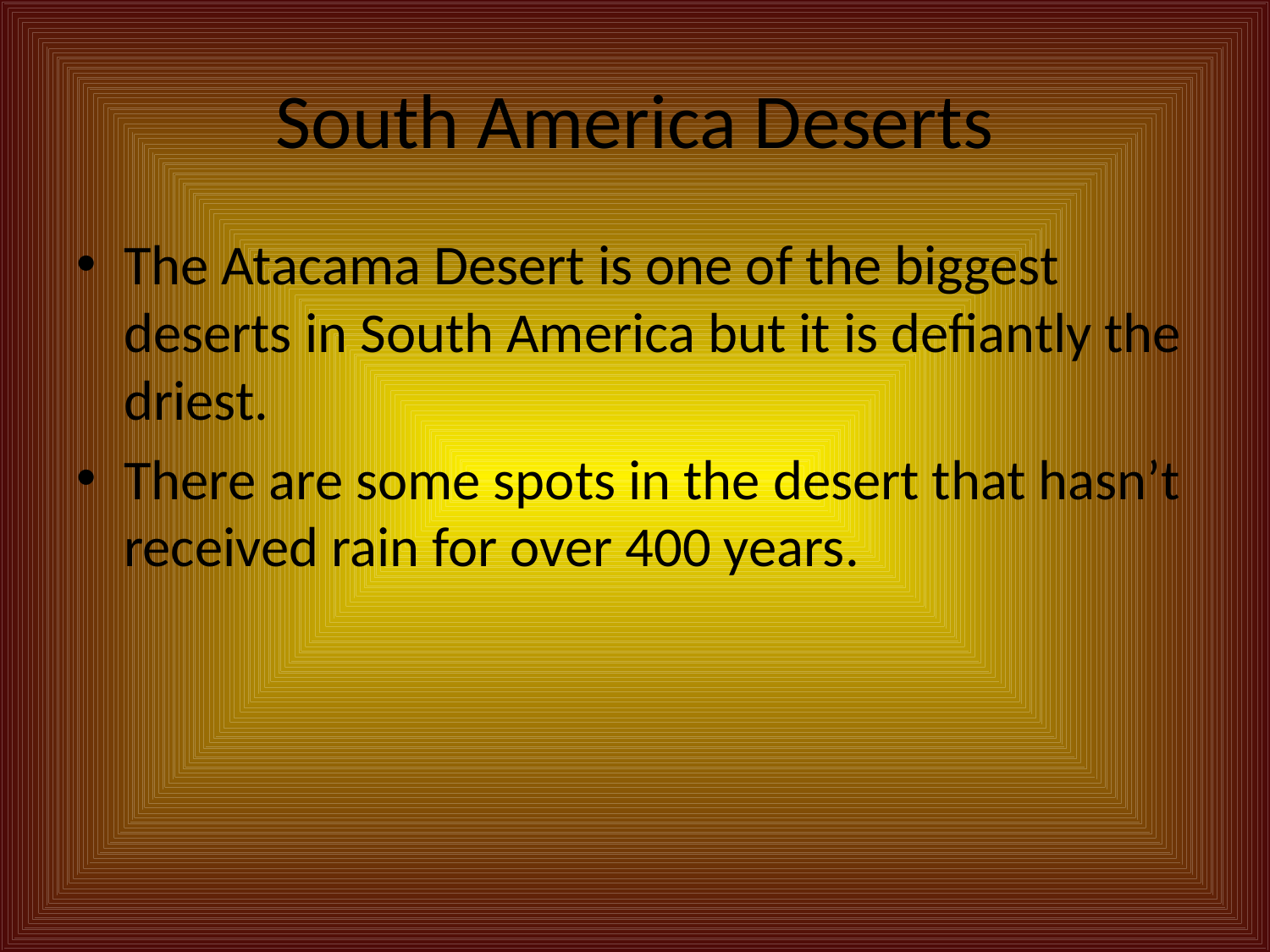

# South America Deserts
The Atacama Desert is one of the biggest deserts in South America but it is defiantly the driest.
There are some spots in the desert that hasn’t received rain for over 400 years.